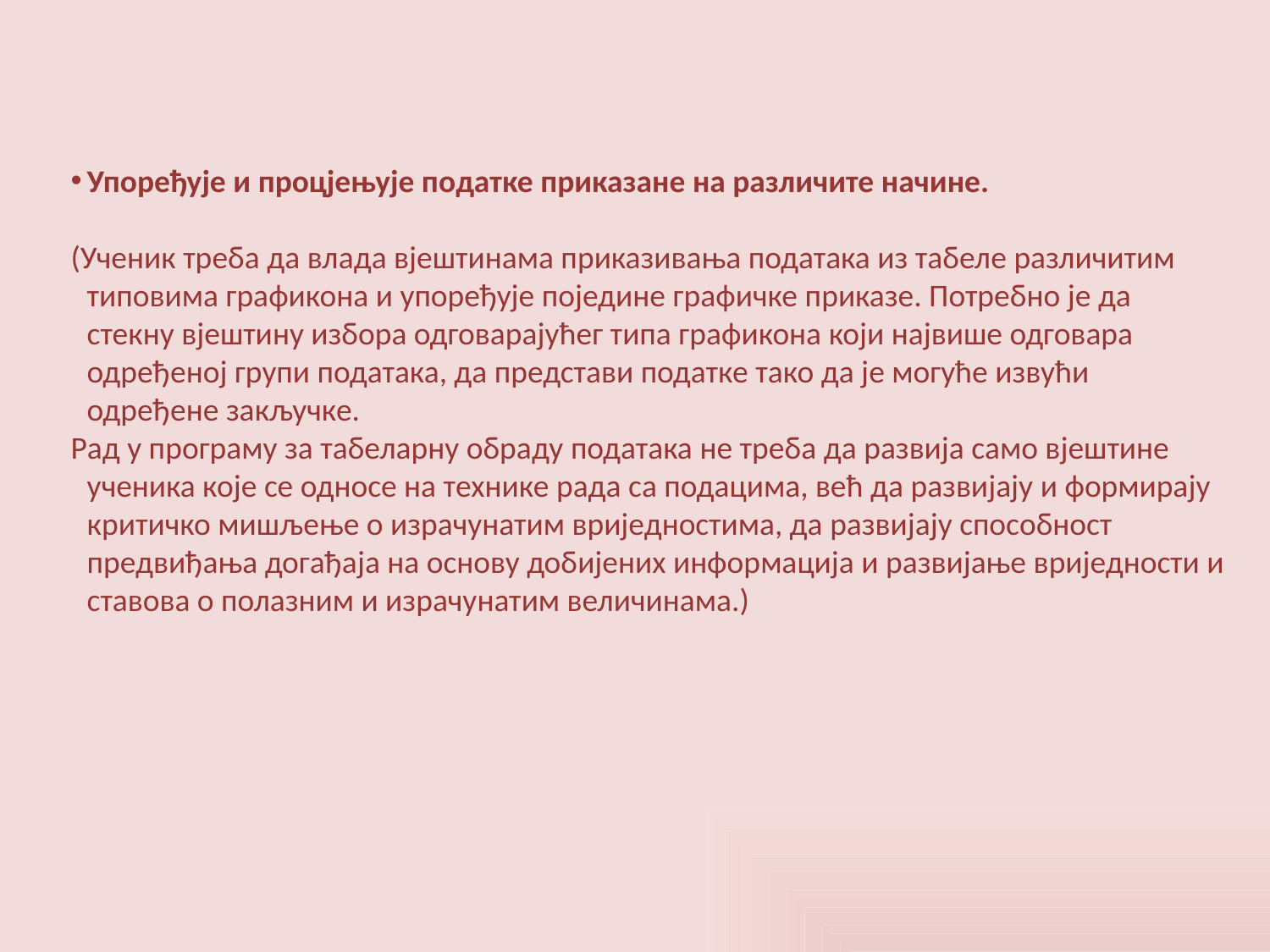

Упоређује и процјењује податке приказане на различите начине.

(Ученик треба да влада вјештинама приказивања података из табеле различитим типовима графикона и упоређује поједине графичке приказе. Потребно је да стекну вјештину избора одговарајућег типа графикона који највише одговара одређеној групи података, да представи податке тако да је могуће извући одређене закључке.
Рад у програму за табеларну обраду података не треба да развија само вјештине ученика које се односе на технике рада са подацима, већ да развијају и формирају критичко мишљење о израчунатим вриједностима, да развијају способност предвиђања догађаја на основу добијених информација и развијање вриједности и ставова о полазним и израчунатим величинама.)